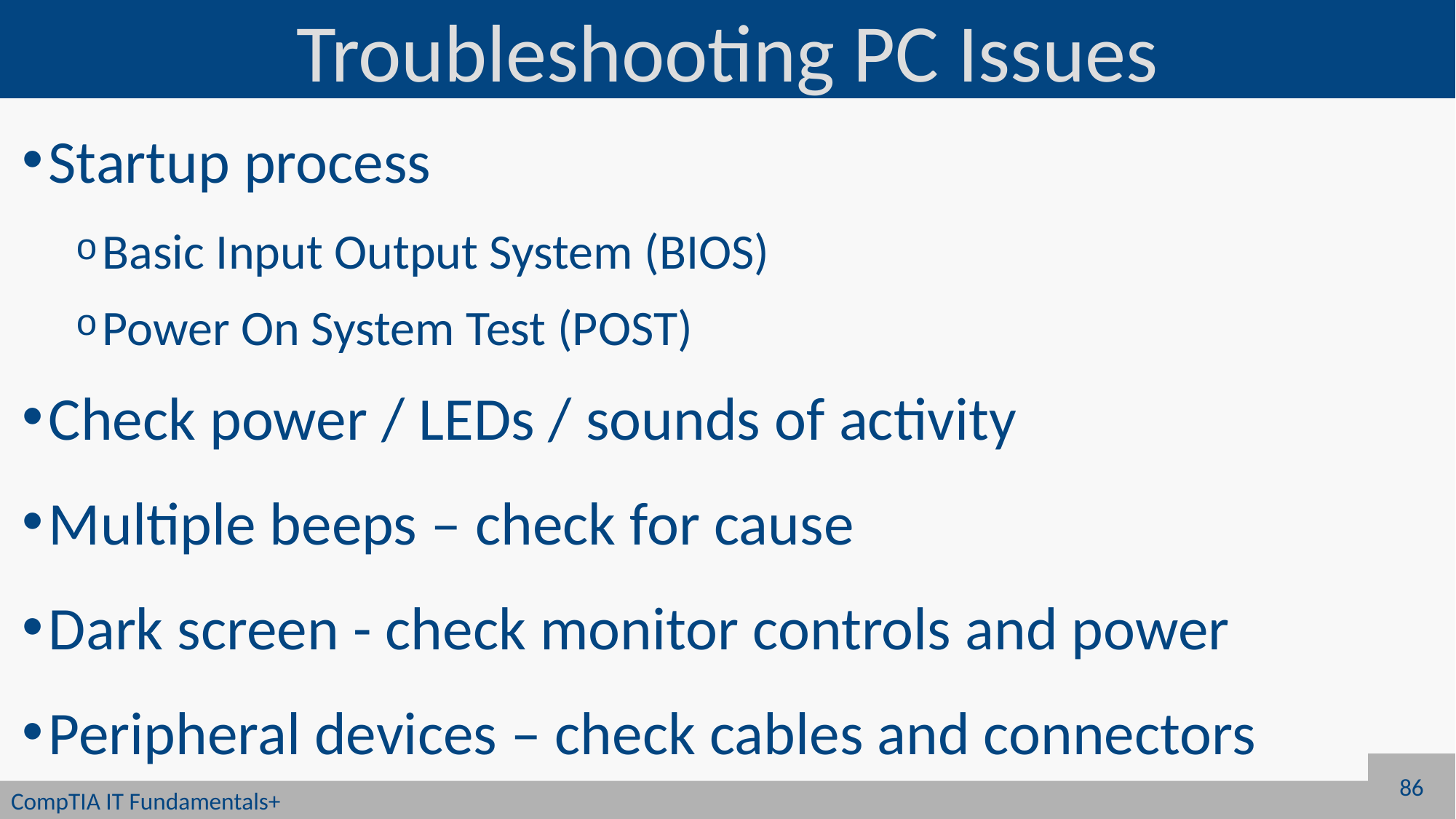

# Troubleshooting PC Issues
Startup process
Basic Input Output System (BIOS)
Power On System Test (POST)
Check power / LEDs / sounds of activity
Multiple beeps – check for cause
Dark screen - check monitor controls and power
Peripheral devices – check cables and connectors
86
CompTIA IT Fundamentals+